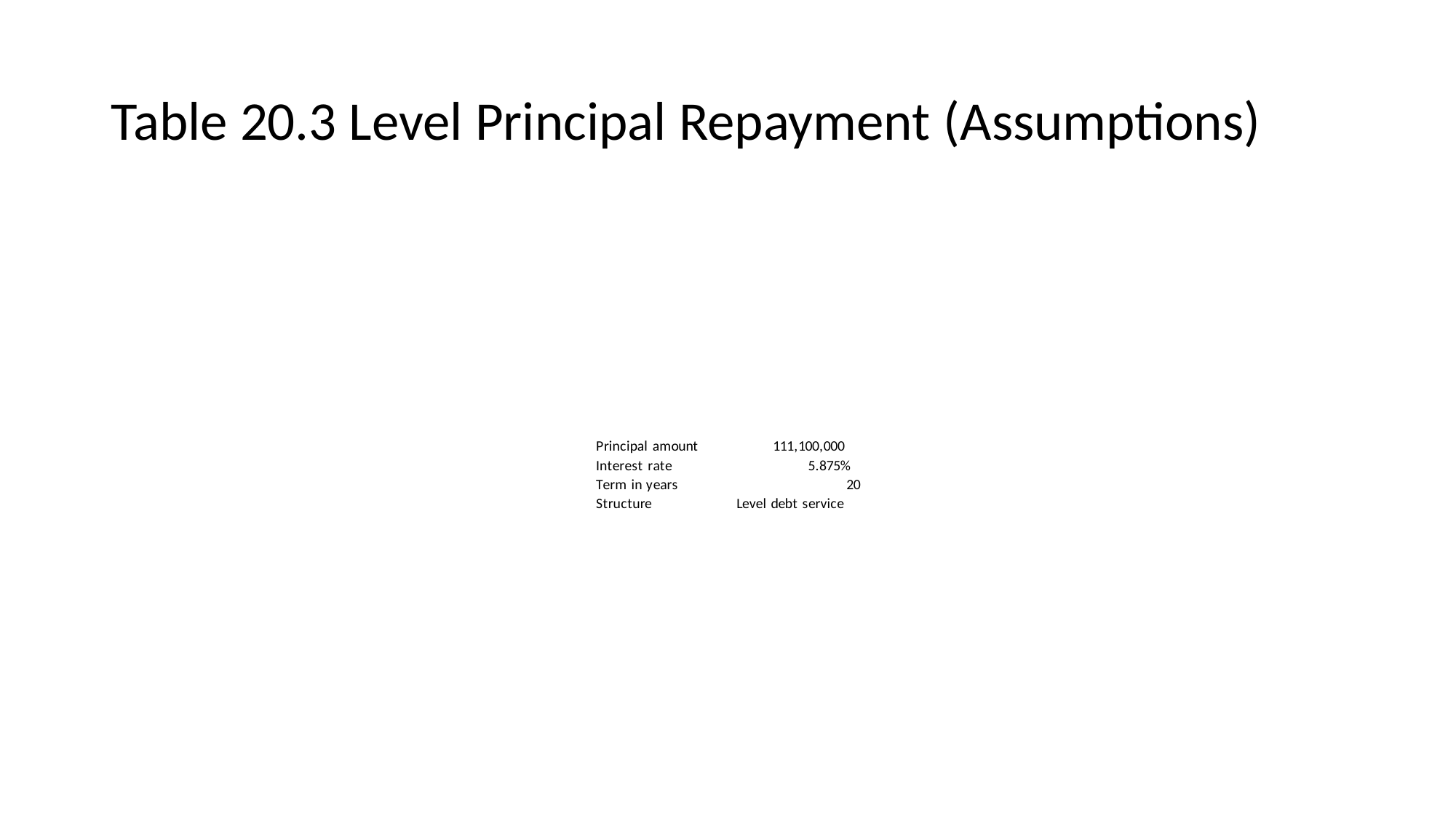

# Table 20.3 Level Principal Repayment (Assumptions)
| Principal amount | 111,100,000 |
| --- | --- |
| Interest rate | 5.875% |
| Term in years | 20 |
| Structure | Level debt service |